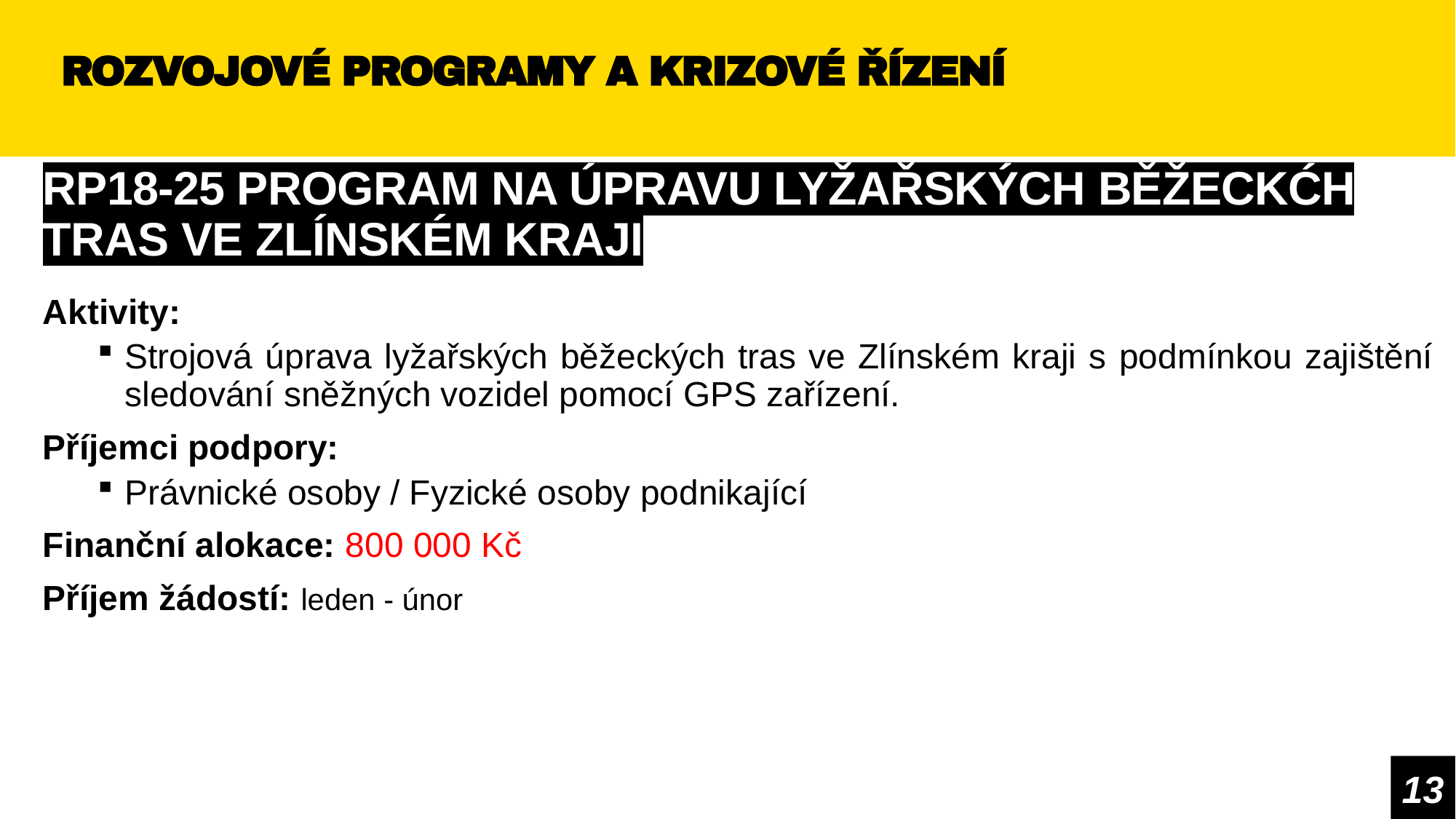

# ROZVOJOVÉ PROGRAMY A KRIZOVÉ ŘÍZENÍ
RP18-25 PROGRAM NA ÚPRAVU LYŽAŘSKÝCH BĚŽECKĆH TRAS VE ZLÍNSKÉM KRAJI
Aktivity:
Strojová úprava lyžařských běžeckých tras ve Zlínském kraji s podmínkou zajištění sledování sněžných vozidel pomocí GPS zařízení.
Příjemci podpory:
Právnické osoby / Fyzické osoby podnikající
Finanční alokace: 800 000 Kč
Příjem žádostí: leden - únor

13